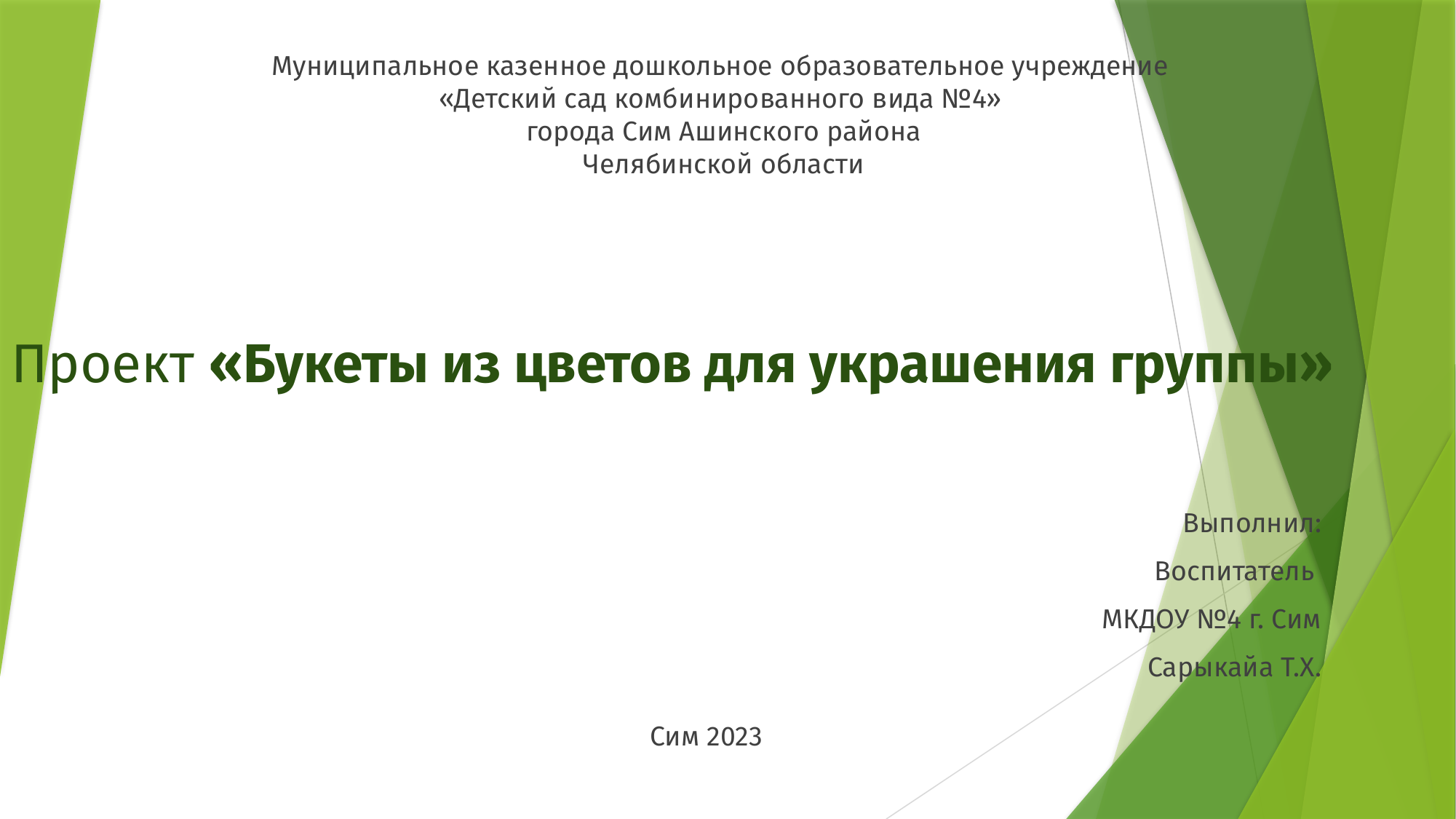

Муниципальное казенное дошкольное образовательное учреждение
«Детский сад комбинированного вида №4»
города Сим Ашинского района
Челябинской области
# Проект «Букеты из цветов для украшения группы»
Выполнил:
Воспитатель
МКДОУ №4 г. Сим
Сарыкайа Т.Х.
Сим 2023